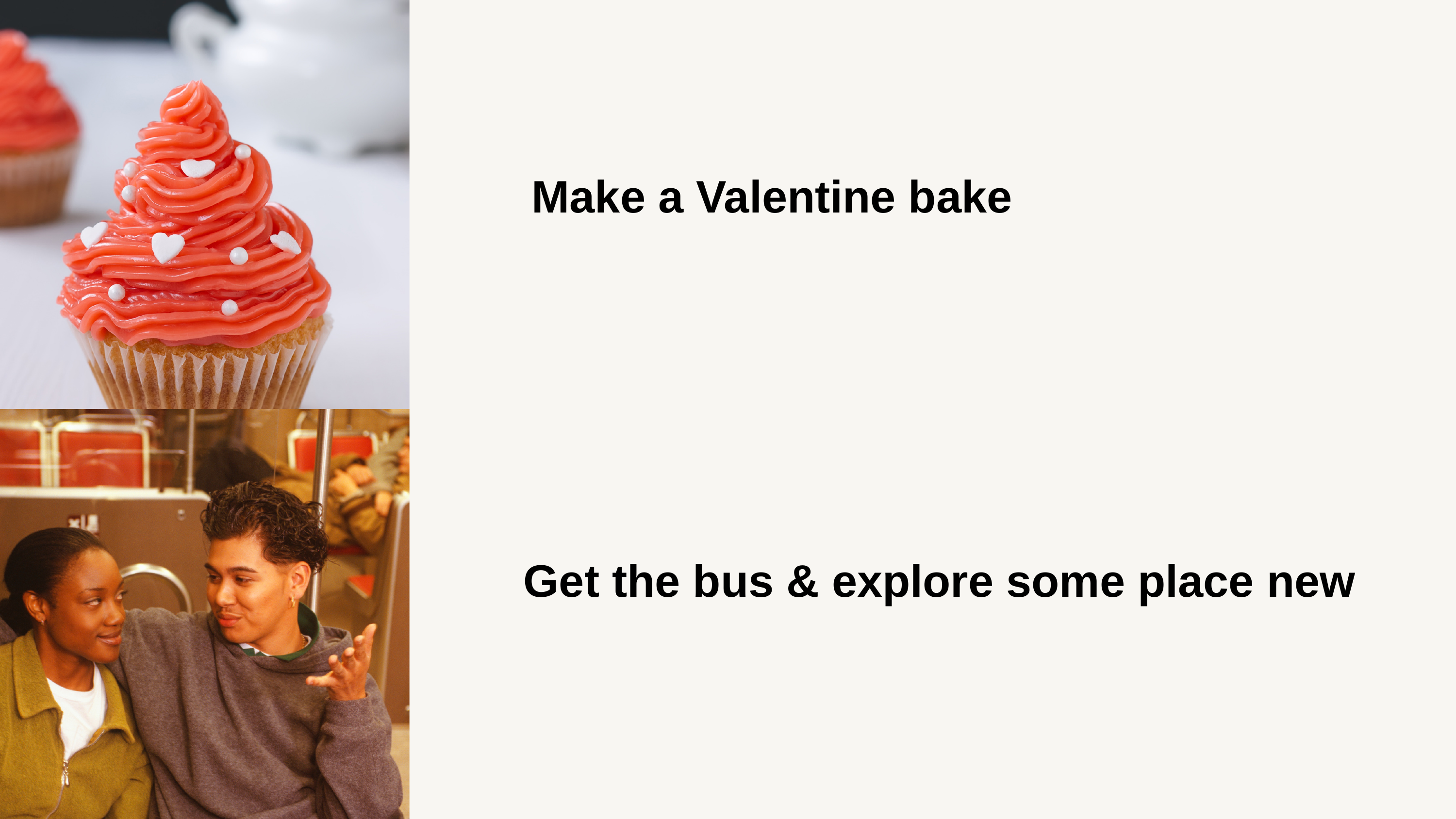

Make a Valentine bake

Get the bus & explore some place new